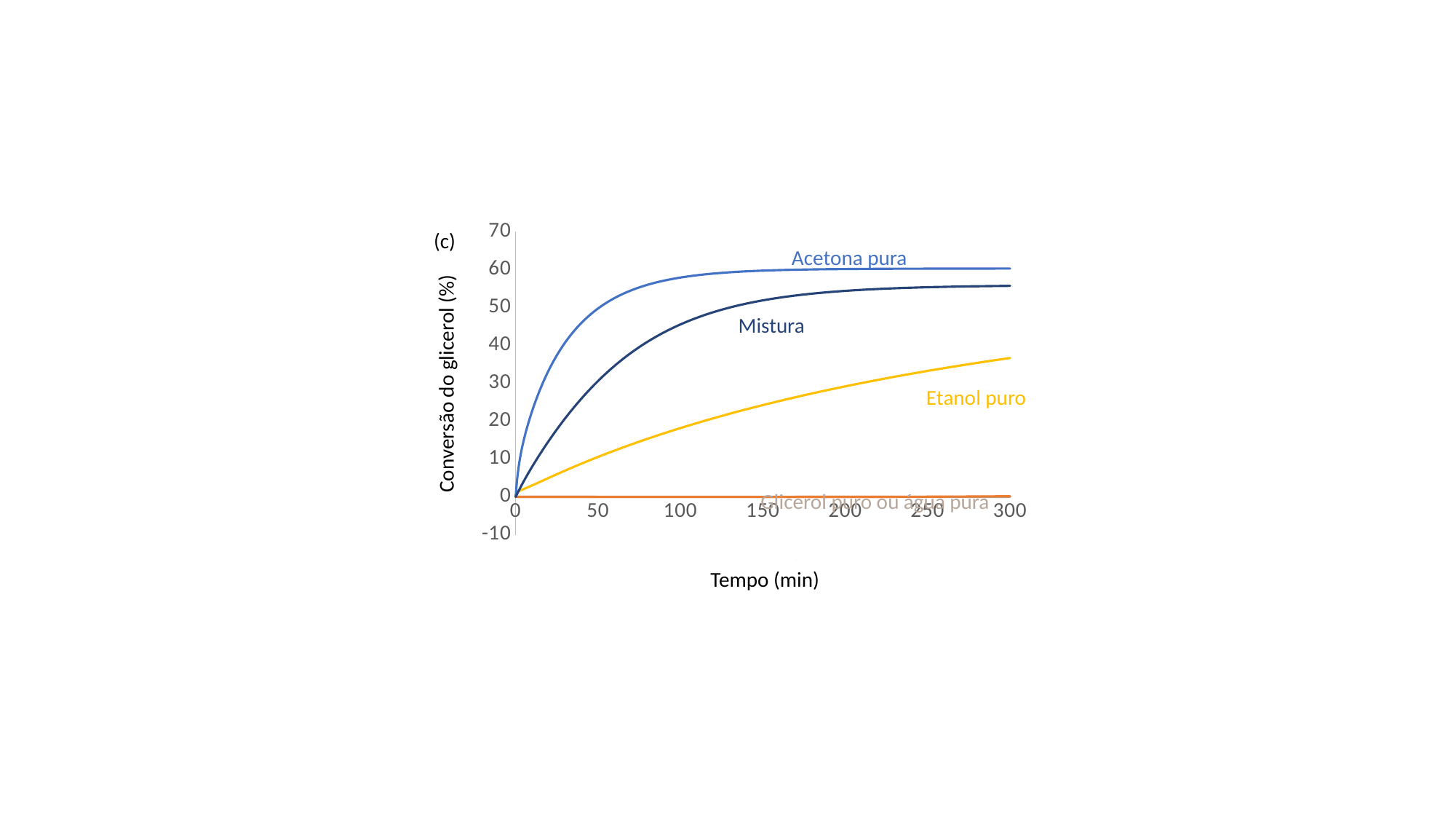

### Chart

| Category |  |  |  |  |  |
|---|---|---|---|---|---|
(c)
Acetona pura
Mistura
Conversão do glicerol (%)
Etanol puro
Glicerol puro ou água pura
Tempo (min)